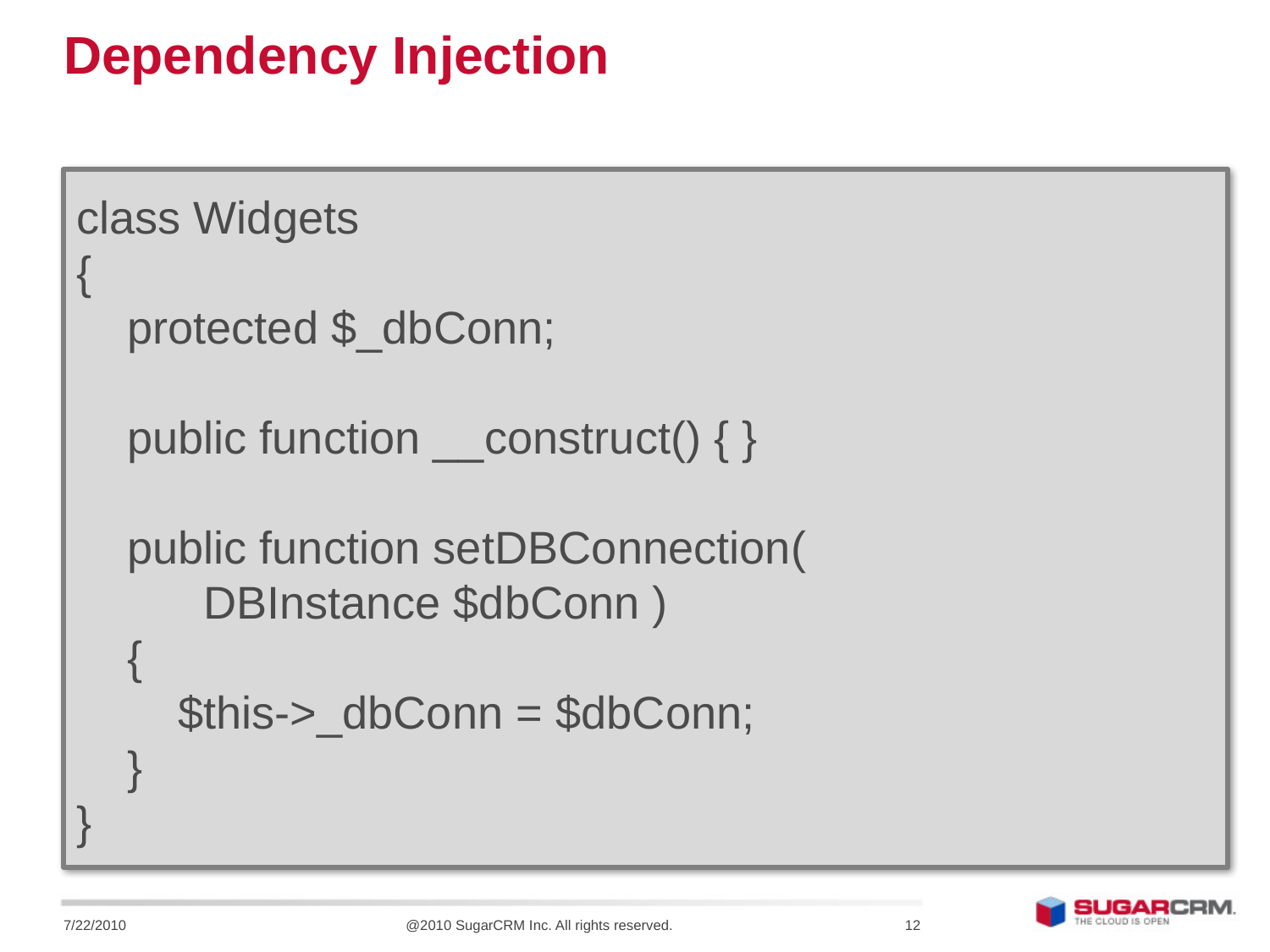

# Dependency Injection
class Widgets
{
    protected $_dbConn;

    public function __construct() { }

    public function setDBConnection(
	DBInstance $dbConn )
    {
        $this->_dbConn = $dbConn;
    }
}
7/22/2010

@2010 SugarCRM Inc. All rights reserved.
12